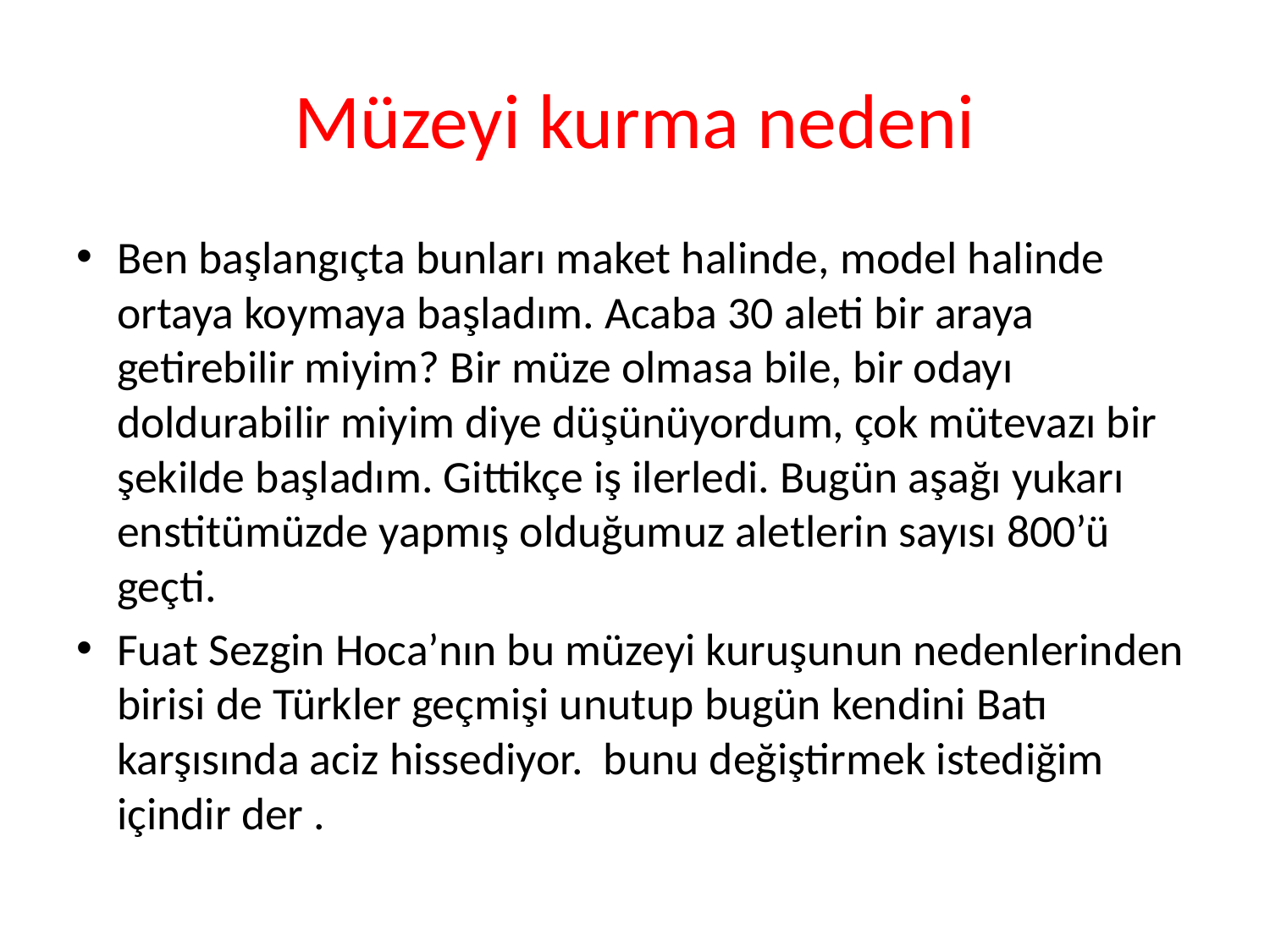

# Müzeyi kurma nedeni
Ben başlangıçta bunları maket halinde, model halinde ortaya koymaya başladım. Acaba 30 aleti bir araya getirebilir miyim? Bir müze olmasa bile, bir odayı doldurabilir miyim diye düşünüyordum, çok mütevazı bir şekilde başladım. Gittikçe iş ilerledi. Bugün aşağı yukarı enstitümüzde yapmış olduğumuz aletlerin sayısı 800’ü geçti.
Fuat Sezgin Hoca’nın bu müzeyi kuruşunun nedenlerinden birisi de Türkler geçmişi unutup bugün kendini Batı karşısında aciz hissediyor.  bunu değiştirmek istediğim  içindir der .